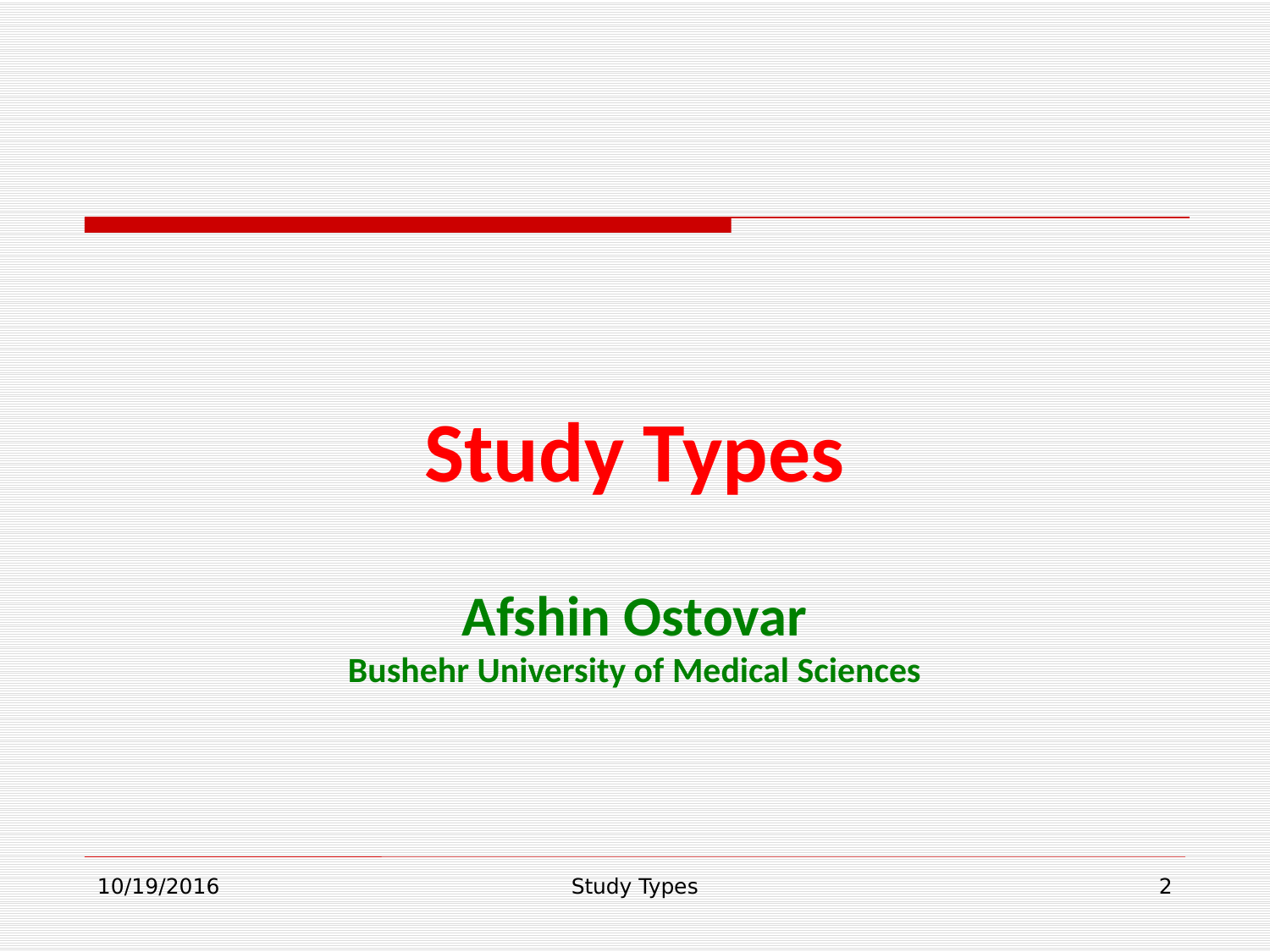

# Study Types Afshin Ostovar Bushehr University of Medical Sciences
10/19/2016
Study Types
2